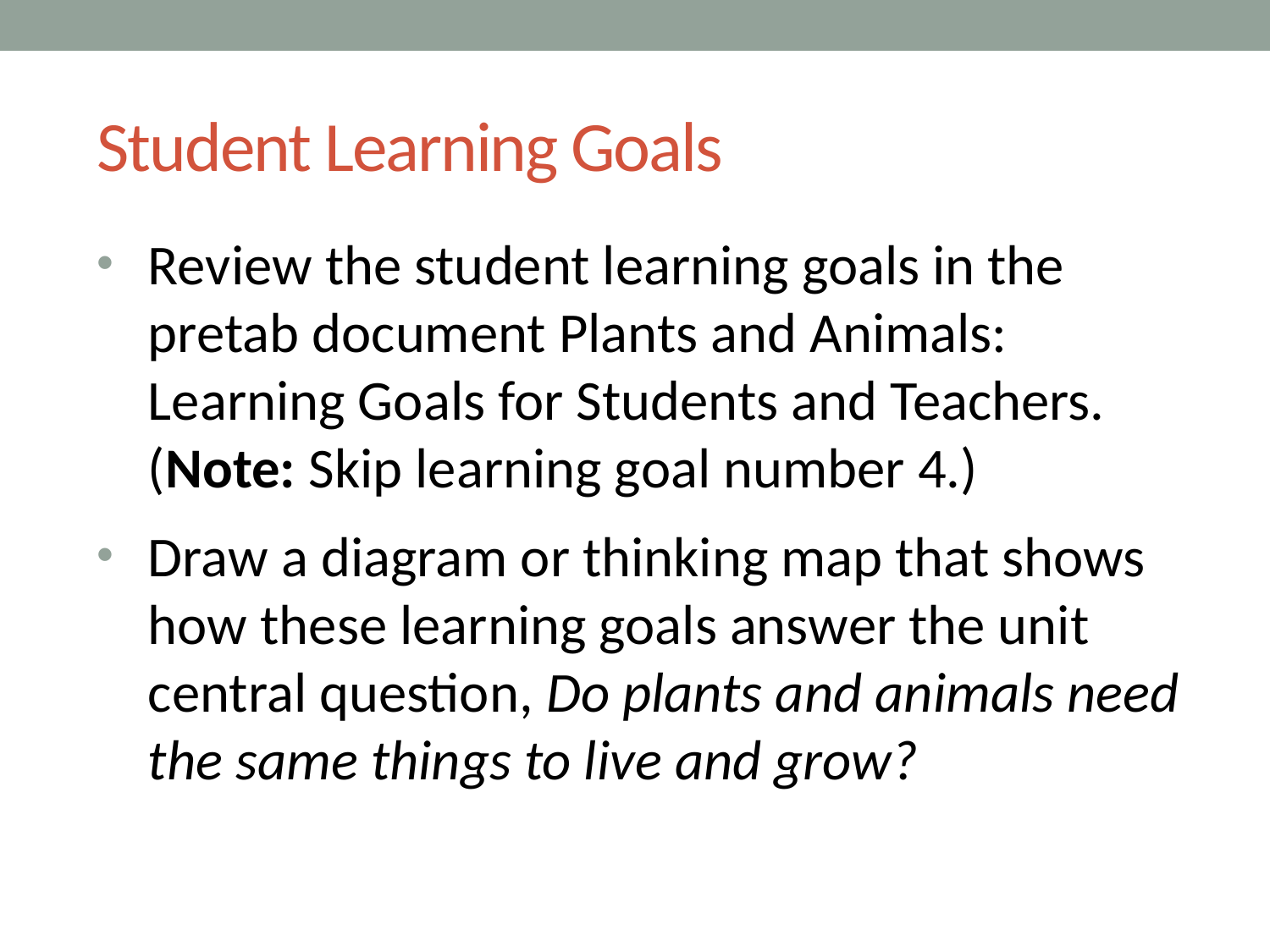

# Student Learning Goals
Review the student learning goals in the pretab document Plants and Animals: Learning Goals for Students and Teachers. (Note: Skip learning goal number 4.)
Draw a diagram or thinking map that shows how these learning goals answer the unit central question, Do plants and animals need the same things to live and grow?